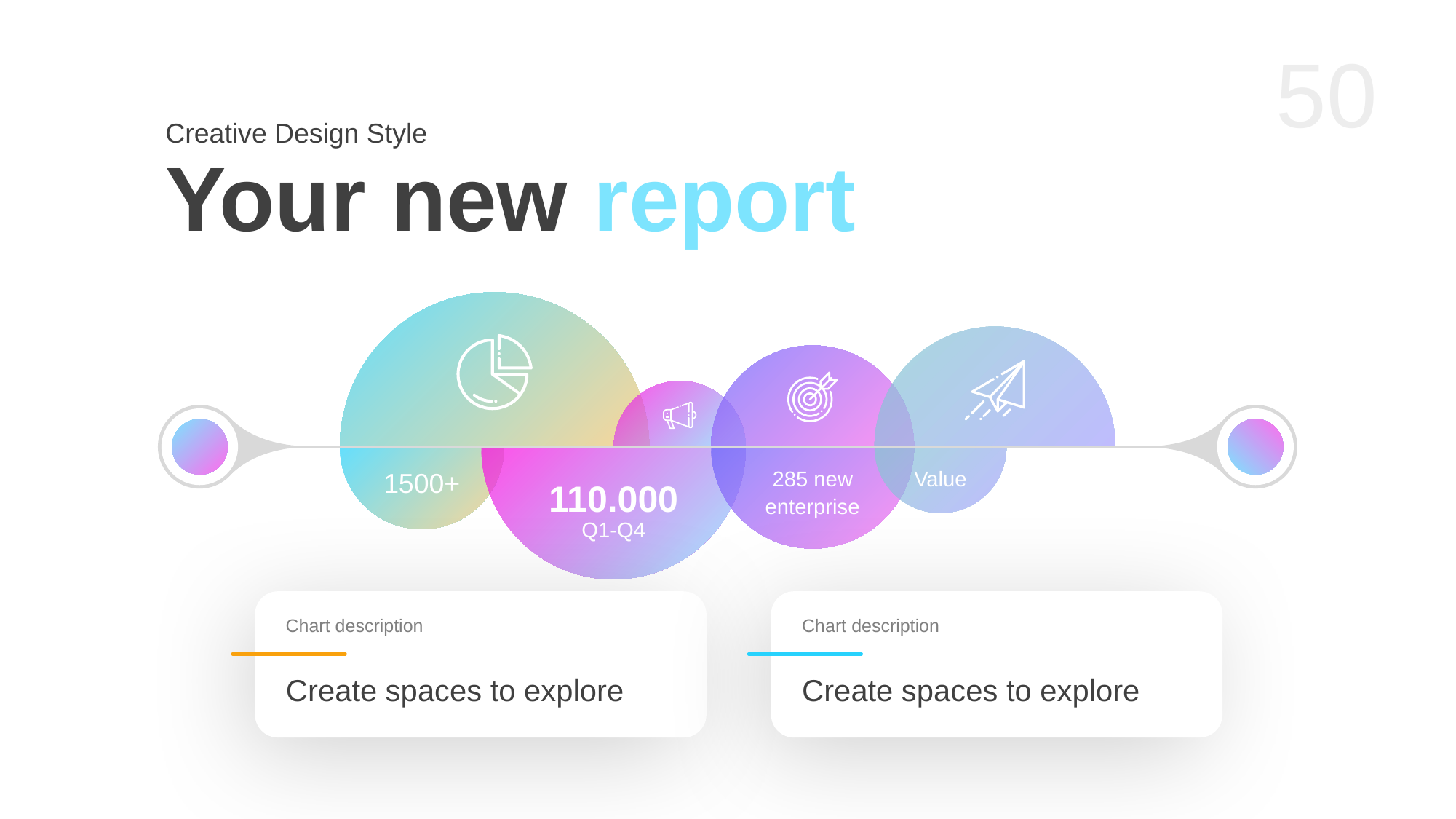

Creative Design Style
Your new report

1500+

Value

285 new enterprise

110.000
Q1-Q4

Chart description
Create spaces to explore

Chart description
Create spaces to explore